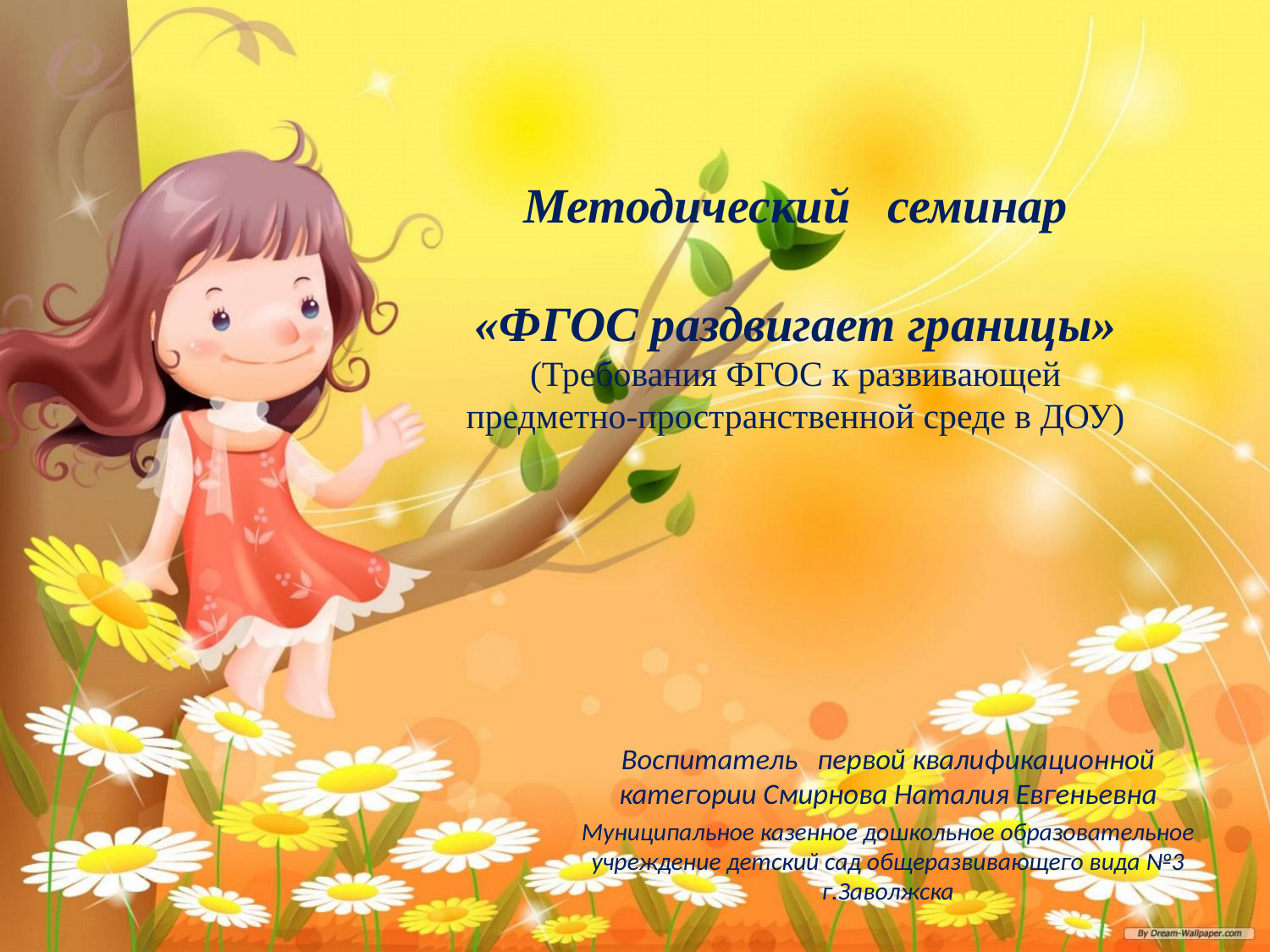

# Методический   семинар «ФГОС раздвигает границы» (Требования ФГОС к развивающей предметно-пространственной среде в ДОУ)
Воспитатель   первой квалификационной категории Смирнова Наталия Евгеньевна
Муниципальное казенное дошкольное образовательное учреждение детский сад общеразвивающего вида №3 г.Заволжска